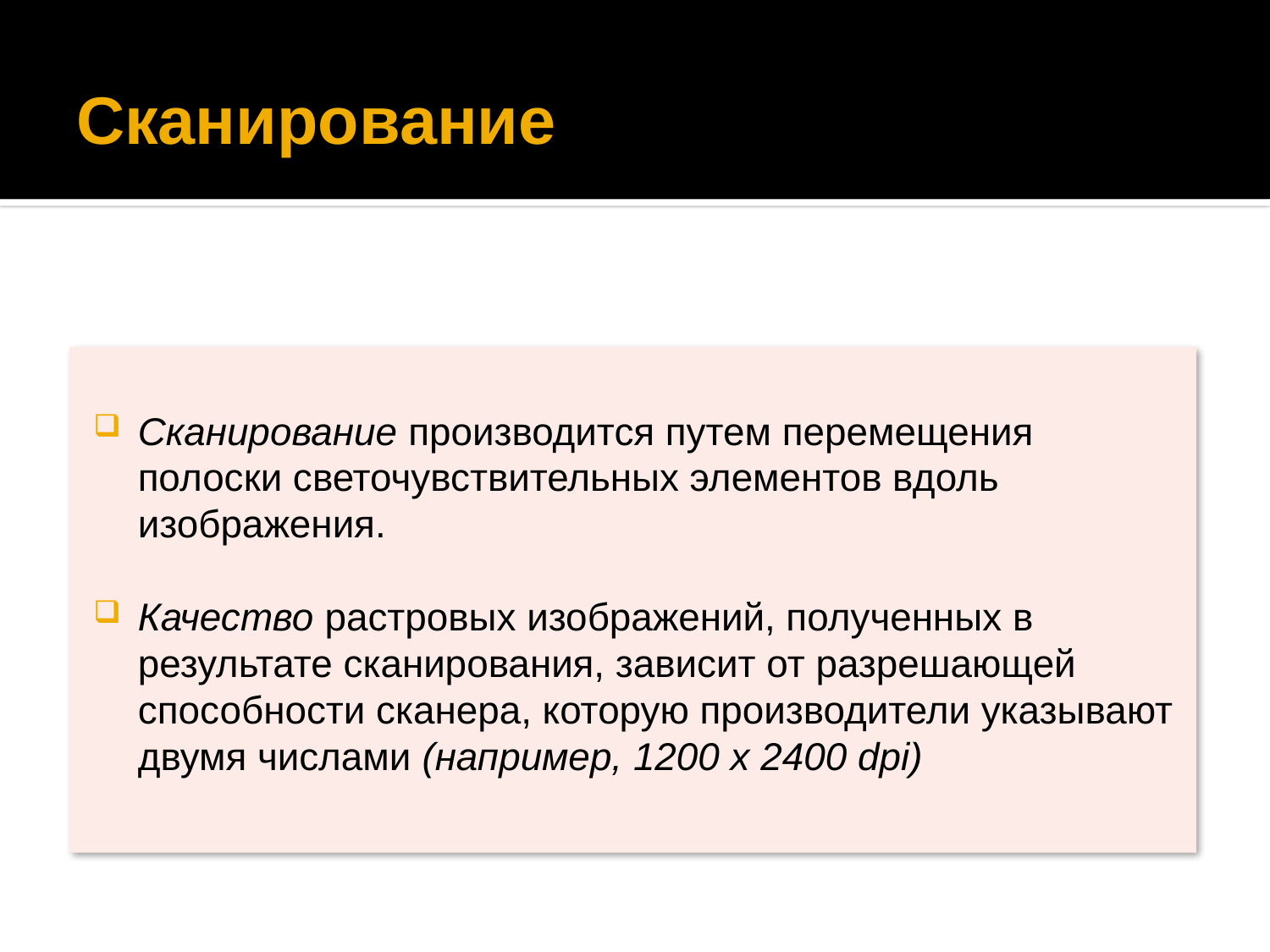

# Сканирование

Сканирование производится путем перемещения полоски светочувствительных элементов вдоль изображения.

Качество растровых изображений, полученных в результате сканирования, зависит от разрешающей способности сканера, которую производители указывают двумя числами (например, 1200 х 2400 dpi)